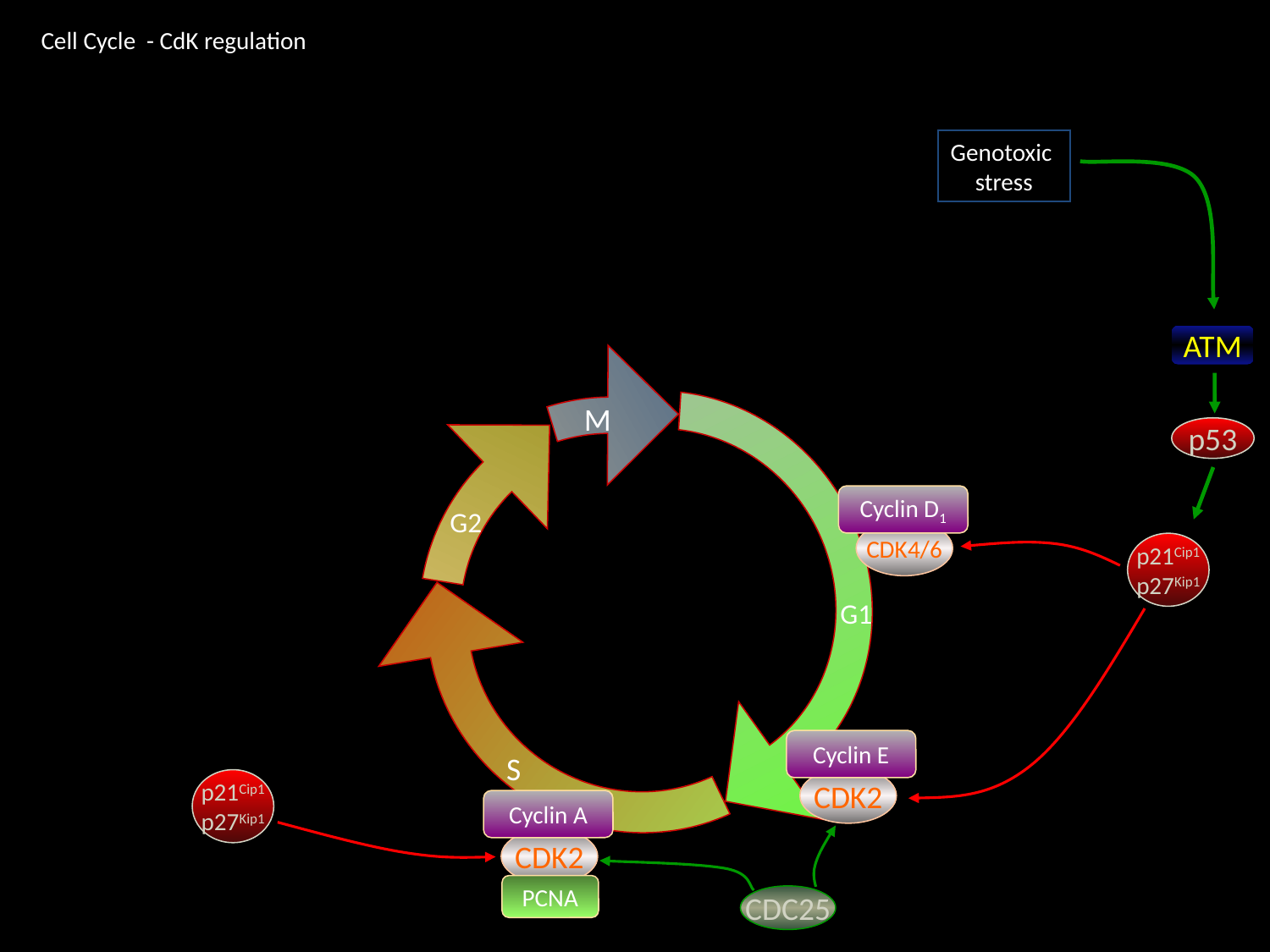

Cell Cycle  - CdK regulation
Genotoxic
stress

ATM

M

G2
G1
S
p53

Cyclin D1
CDK4/6
p21Cip1
p27Kip1

Cyclin E
CDK2
p21Cip1
p27Kip1
Cyclin A

CDK2

PCNA
CDC25